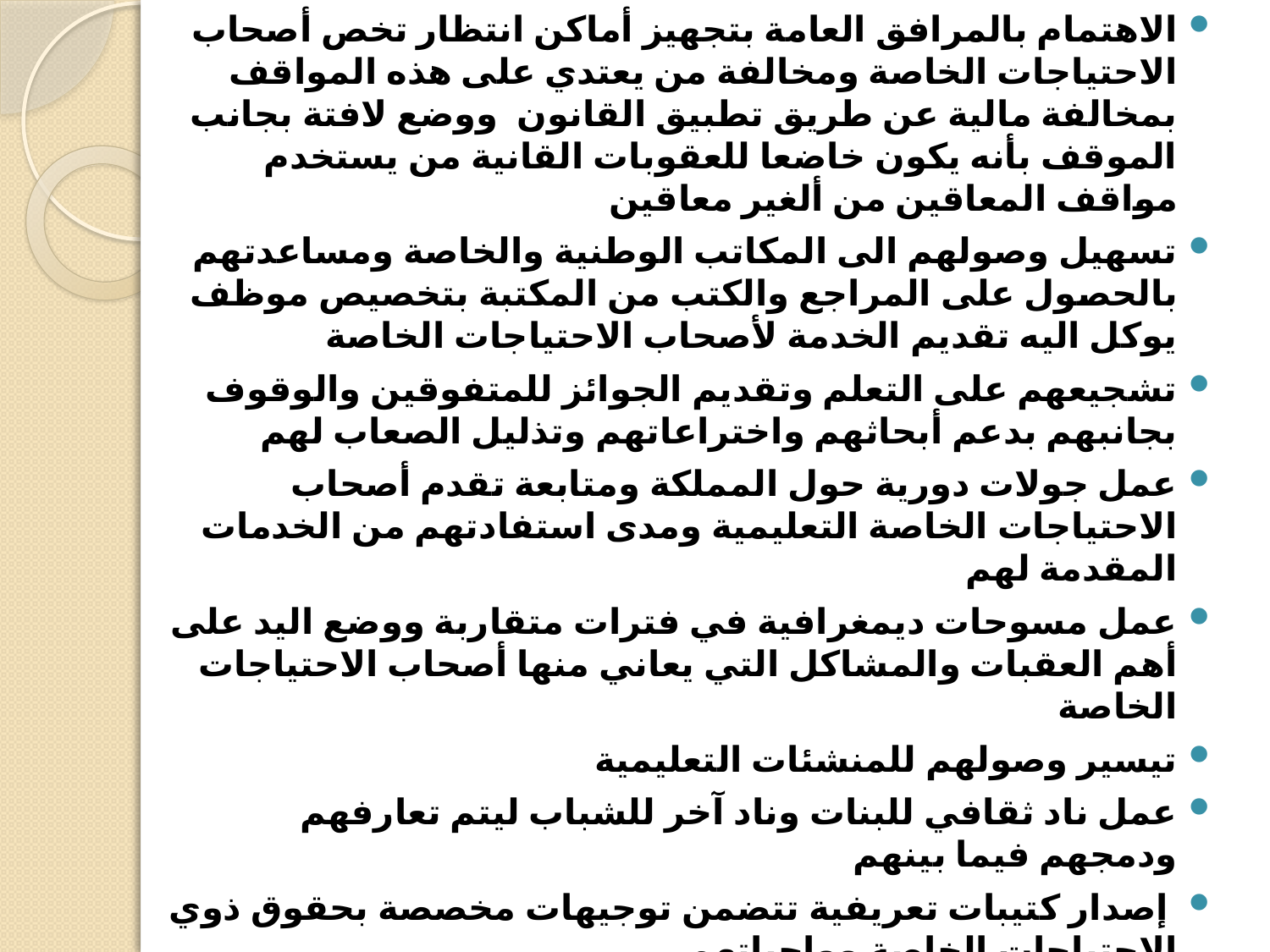

الاهتمام بالمرافق العامة بتجهيز أماكن انتظار تخص أصحاب الاحتياجات الخاصة ومخالفة من يعتدي على هذه المواقف بمخالفة مالية عن طريق تطبيق القانون  ووضع لافتة بجانب الموقف بأنه يكون خاضعا للعقوبات القانية من يستخدم مواقف المعاقين من ألغير معاقين
تسهيل وصولهم الى المكاتب الوطنية والخاصة ومساعدتهم بالحصول على المراجع والكتب من المكتبة بتخصيص موظف يوكل اليه تقديم الخدمة لأصحاب الاحتياجات الخاصة
تشجيعهم على التعلم وتقديم الجوائز للمتفوقين والوقوف بجانبهم بدعم أبحاثهم واختراعاتهم وتذليل الصعاب لهم
عمل جولات دورية حول المملكة ومتابعة تقدم أصحاب الاحتياجات الخاصة التعليمية ومدى استفادتهم من الخدمات المقدمة لهم
عمل مسوحات ديمغرافية في فترات متقاربة ووضع اليد على أهم العقبات والمشاكل التي يعاني منها أصحاب الاحتياجات الخاصة
تيسير وصولهم للمنشئات التعليمية
عمل ناد ثقافي للبنات وناد آخر للشباب ليتم تعارفهم ودمجهم فيما بينهم
 إصدار كتيبات تعريفية تتضمن توجيهات مخصصة بحقوق ذوي الاحتياجات الخاصة وواجباتهم
عمل مسابقات وأبحاث تهم وتقديم الجوائز التشجيعية لهم على مستوى الدولة
استيعاب المعاقين من المقيمين بالبلاد بشكل شرعي ودائم
تفعيل الاتصال عبر الشبكة العنكبوتية من خلال تخصيص موقع الكتروني يرتبط بمركز المعاقين